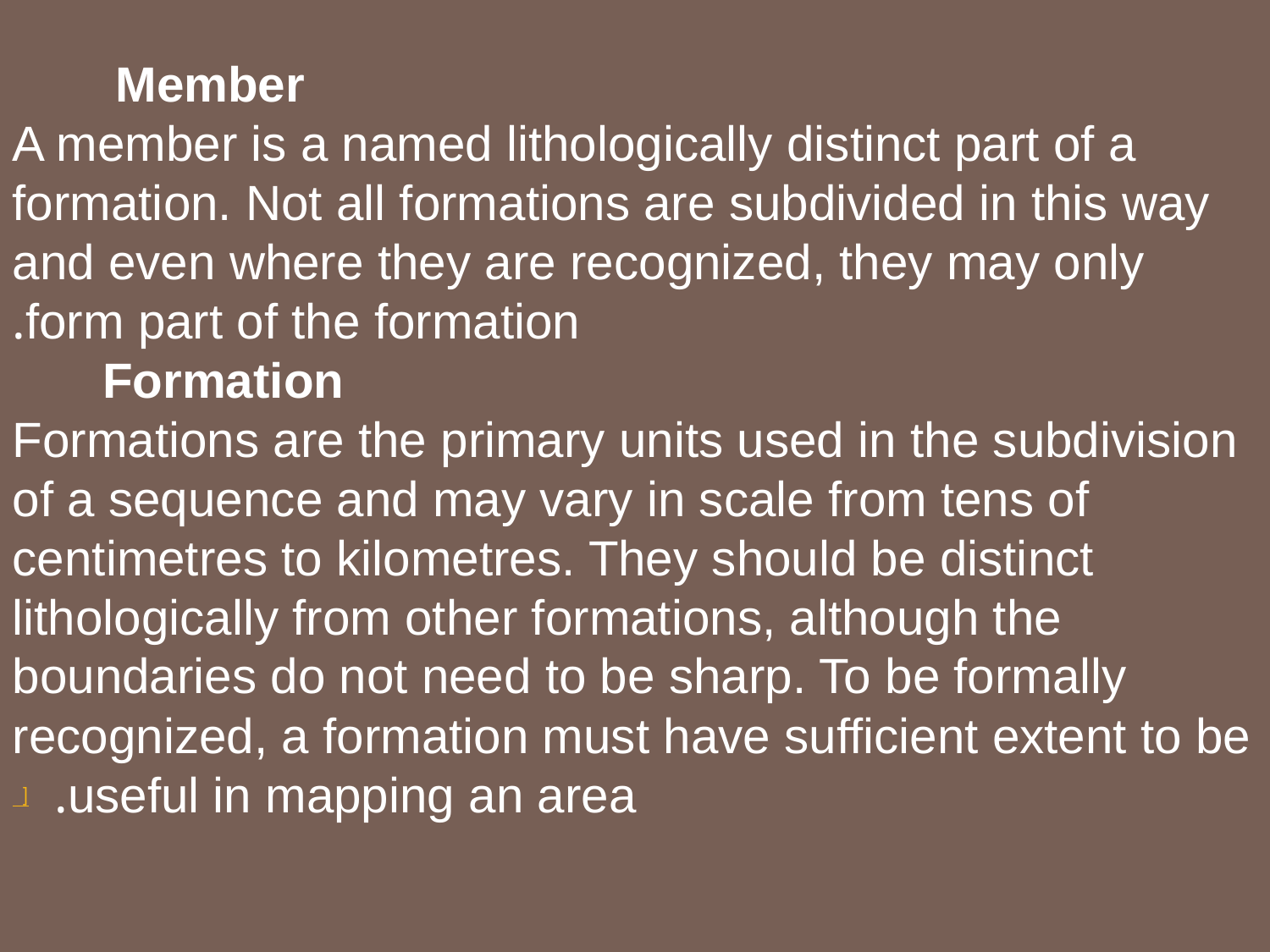

Member
A member is a named lithologically distinct part of a formation. Not all formations are subdivided in this way and even where they are recognized, they may only form part of the formation.
Formation
Formations are the primary units used in the subdivision of a sequence and may vary in scale from tens of centimetres to kilometres. They should be distinct lithologically from other formations, although the boundaries do not need to be sharp. To be formally recognized, a formation must have sufficient extent to be useful in mapping an area.    ]